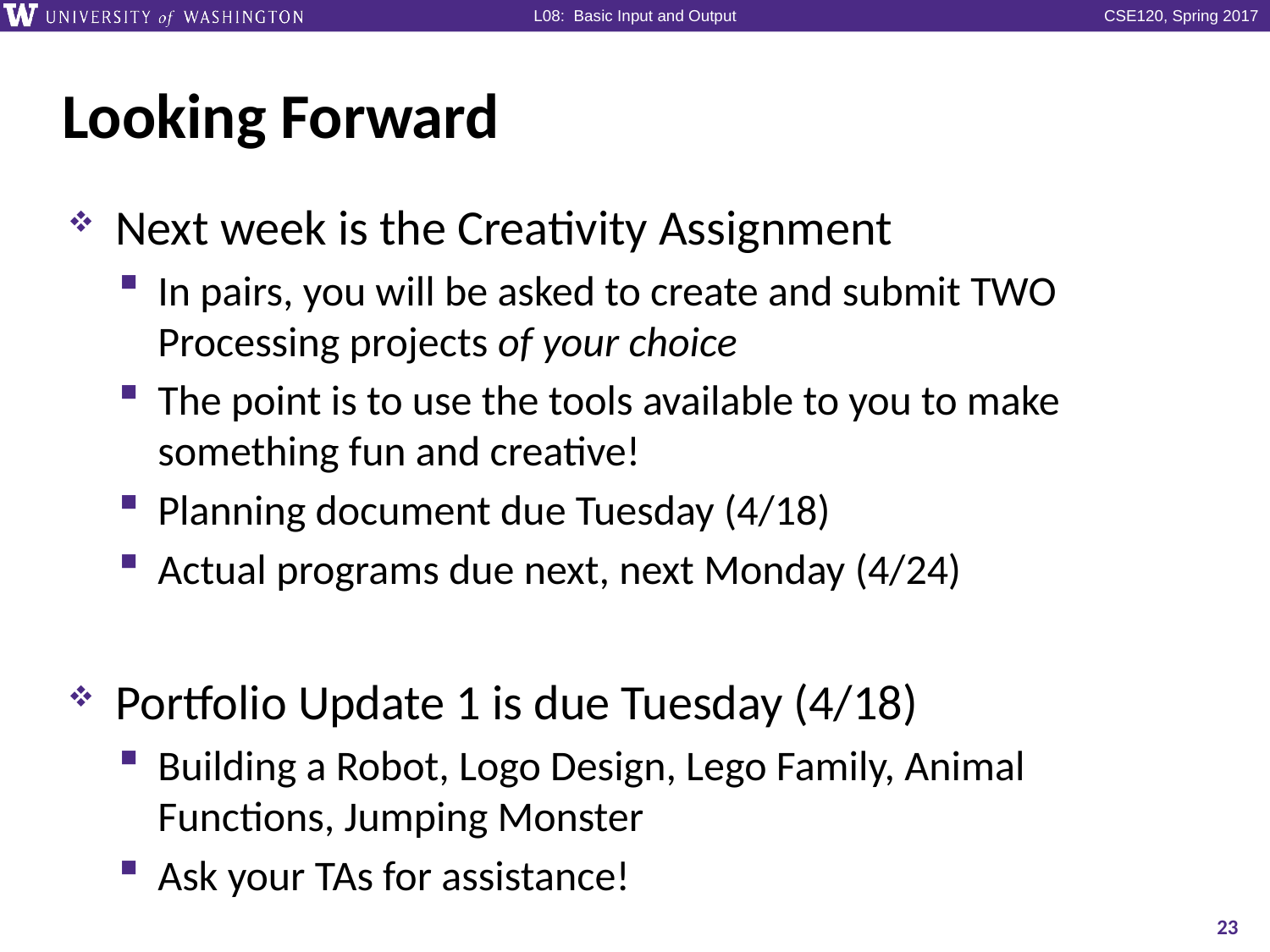

# Looking Forward
Next week is the Creativity Assignment
In pairs, you will be asked to create and submit TWO Processing projects of your choice
The point is to use the tools available to you to make something fun and creative!
Planning document due Tuesday (4/18)
Actual programs due next, next Monday (4/24)

Portfolio Update 1 is due Tuesday (4/18)
Building a Robot, Logo Design, Lego Family, Animal Functions, Jumping Monster
Ask your TAs for assistance!
23